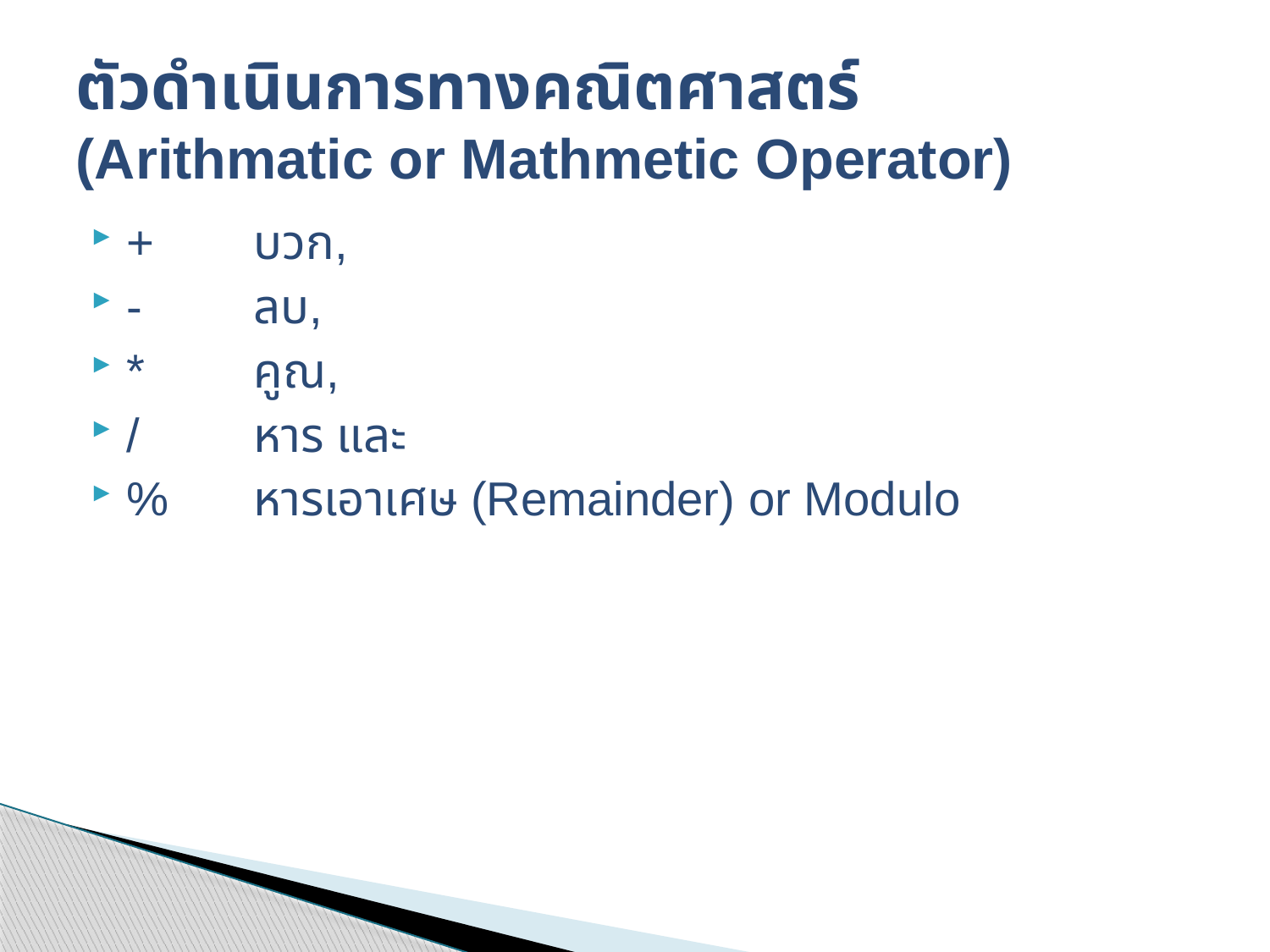

# ตัวดำเนินการทางคณิตศาสตร์ (Arithmatic or Mathmetic Operator)
+  	บวก,
-  	ลบ,
* 	คูณ,
/ 	หาร และ
% 	หารเอาเศษ (Remainder) or Modulo